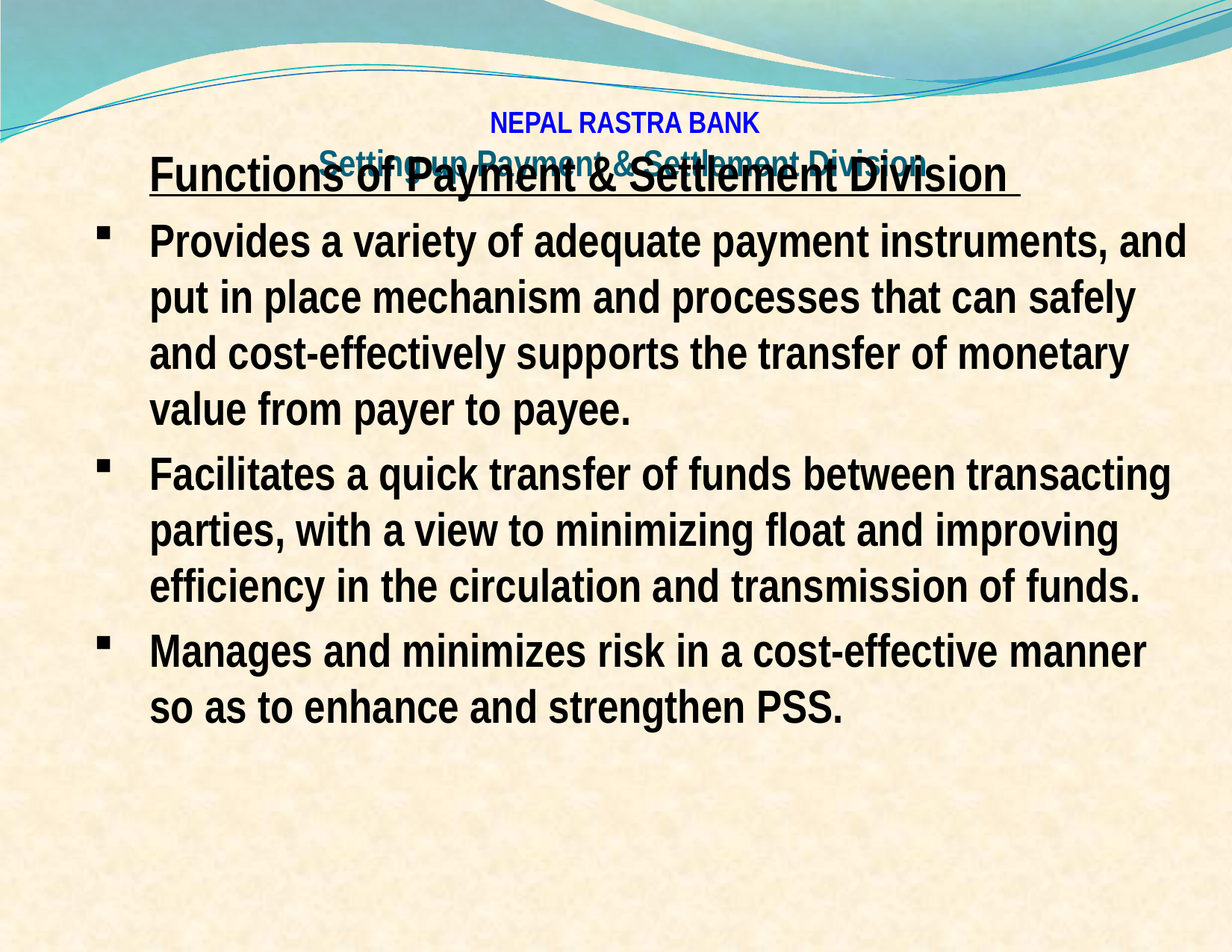

# NEPAL RASTRA BANK Setting up Payment & Settlement Division
	Functions of Payment & Settlement Division
Provides a variety of adequate payment instruments, and put in place mechanism and processes that can safely and cost-effectively supports the transfer of monetary value from payer to payee.
Facilitates a quick transfer of funds between transacting parties, with a view to minimizing float and improving efficiency in the circulation and transmission of funds.
Manages and minimizes risk in a cost-effective manner so as to enhance and strengthen PSS.